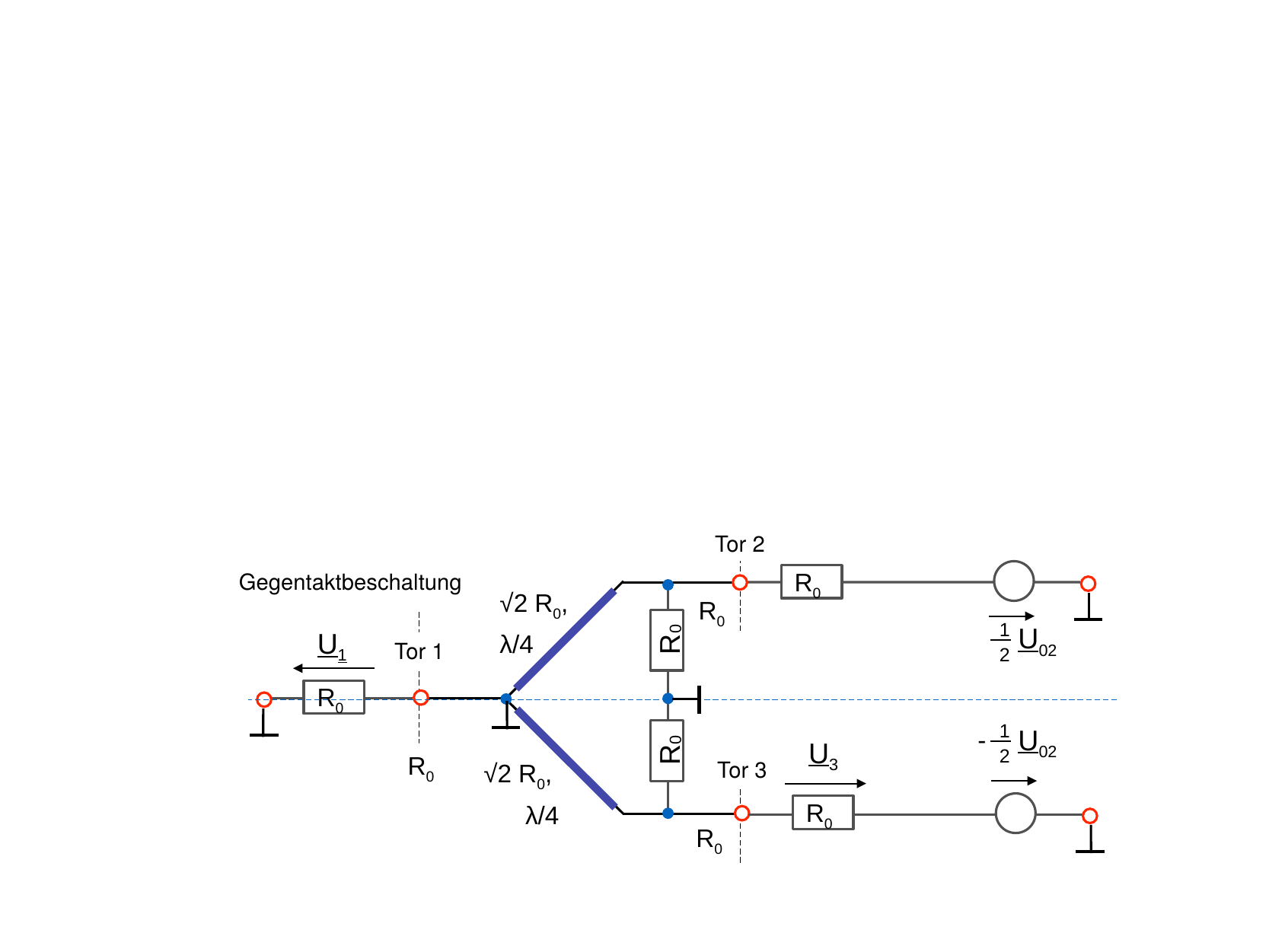

Tor 2

R0

Gegentaktbeschaltung

√2 R0,
λ/4

R0

1
2

 U02

R0

U1

R0

Tor 1

1
2

 U02
-
R0

U3
R0
Tor 3
√2 R0,
λ/4

R0

R0